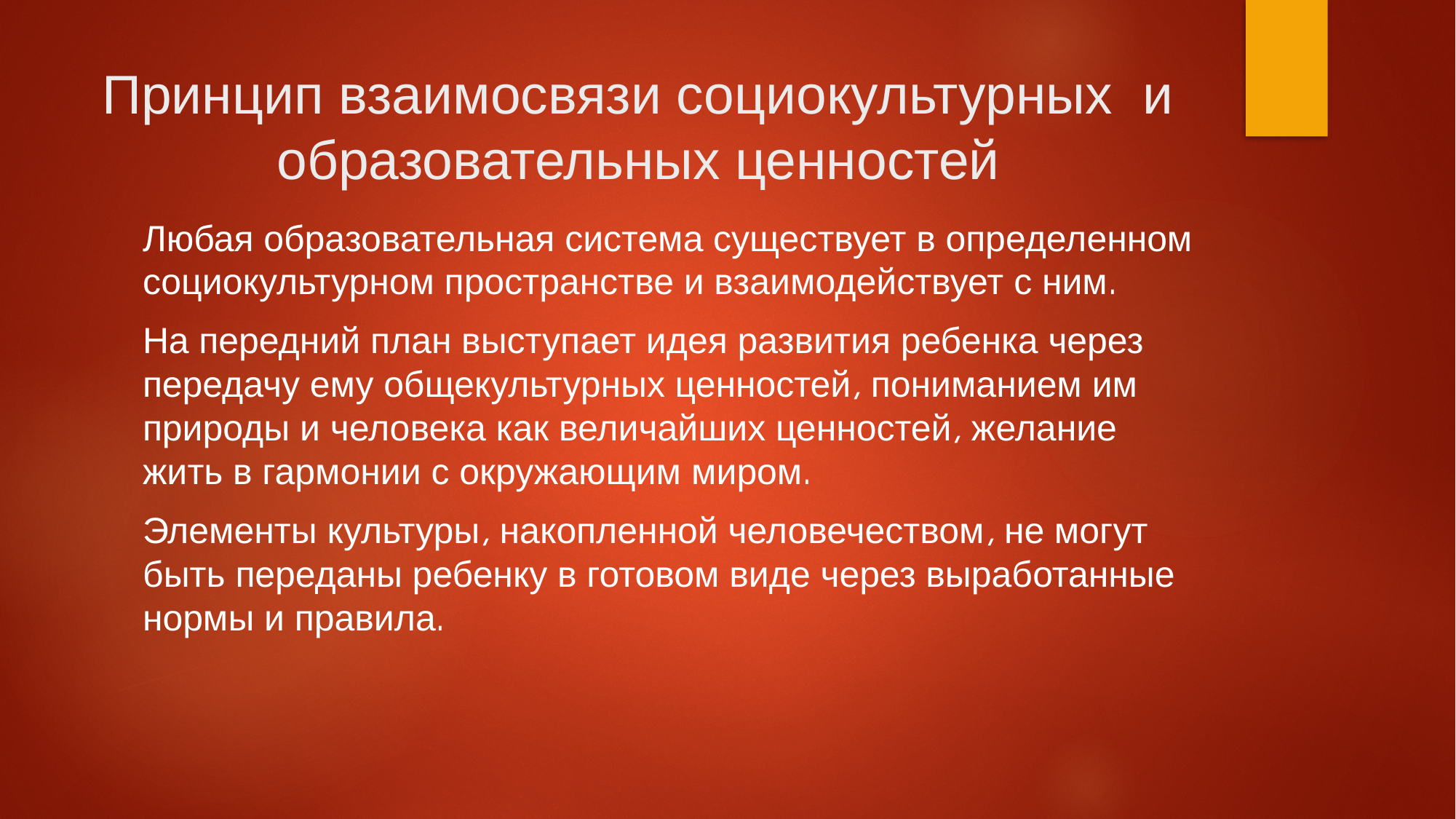

# Принцип взаимосвязи социокультурных  и образовательных ценностей
Любая образовательная система существует в определенном социокультурном пространстве и взаимодействует с ним.
На передний план выступает идея развития ребенка через передачу ему общекультурных ценностей, пониманием им природы и человека как величайших ценностей, желание жить в гармонии с окружающим миром.
Элементы культуры, накопленной человечеством, не могут быть переданы ребенку в готовом виде через выработанные нормы и правила.